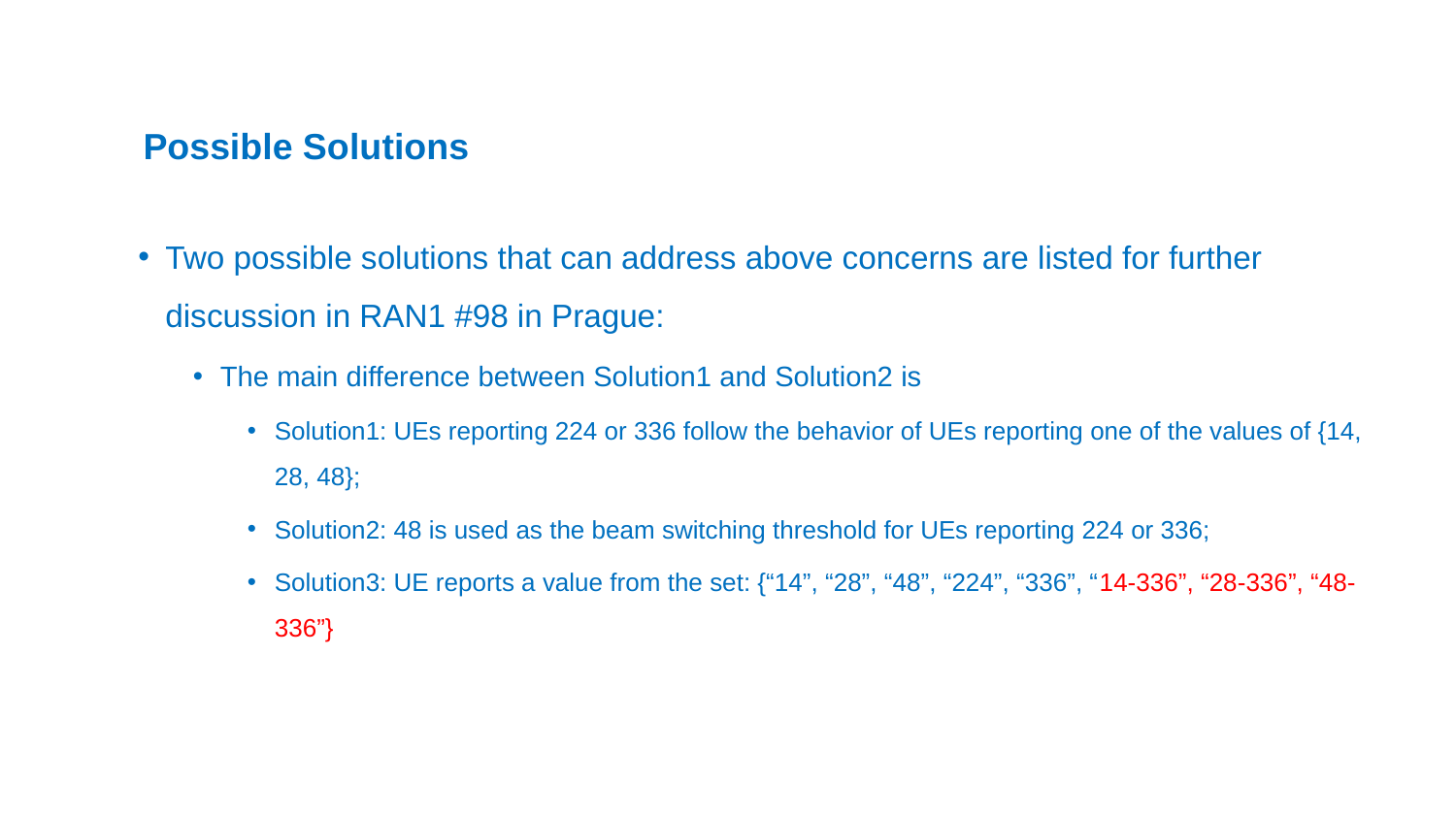

Possible Solutions

Two possible solutions that can address above concerns are listed for further discussion in RAN1 #98 in Prague:
The main difference between Solution1 and Solution2 is
Solution1: UEs reporting 224 or 336 follow the behavior of UEs reporting one of the values of {14, 28, 48};
Solution2: 48 is used as the beam switching threshold for UEs reporting 224 or 336;
Solution3: UE reports a value from the set: {“14”, “28”, “48”, “224”, “336”, “14-336”, “28-336”, “48-336”}